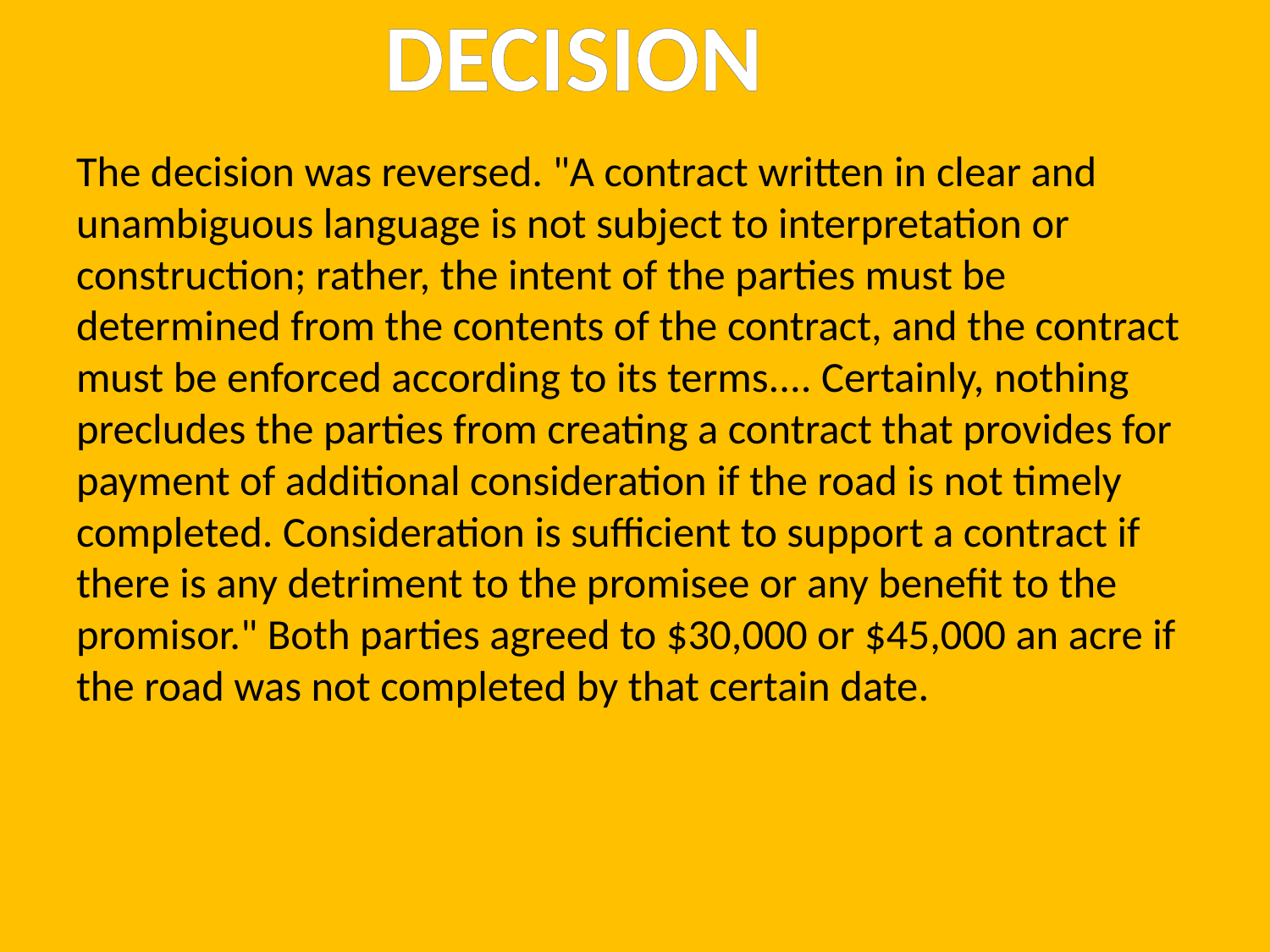

DECISION
The decision was reversed. "A contract written in clear and unambiguous language is not subject to interpretation or construction; rather, the intent of the parties must be determined from the contents of the contract, and the contract must be enforced according to its terms.... Certainly, nothing precludes the parties from creating a contract that provides for payment of additional consideration if the road is not timely completed. Consideration is sufficient to support a contract if there is any detriment to the promisee or any benefit to the promisor." Both parties agreed to $30,000 or $45,000 an acre if the road was not completed by that certain date.